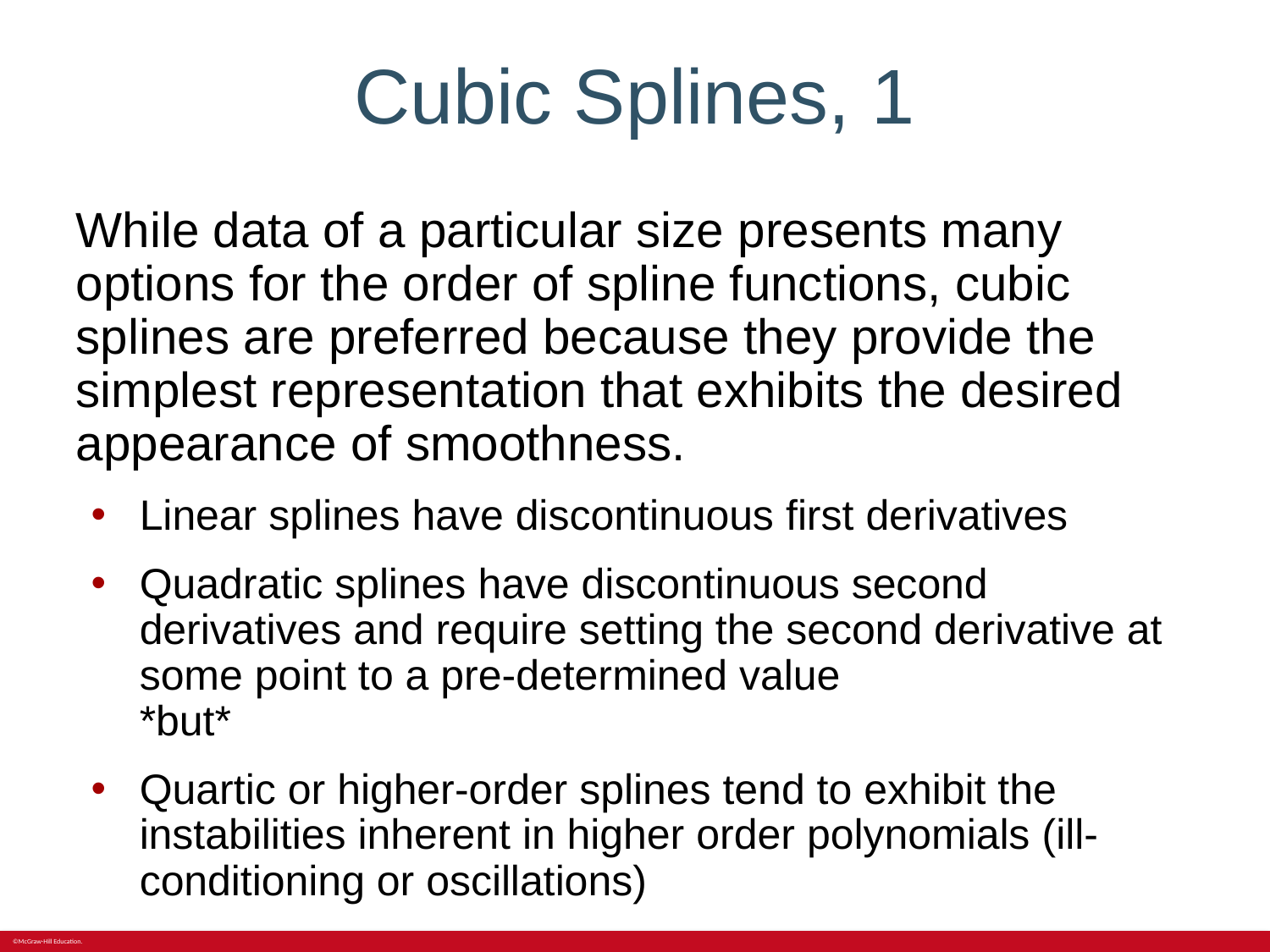

# Cubic Splines, 1
While data of a particular size presents many options for the order of spline functions, cubic splines are preferred because they provide the simplest representation that exhibits the desired appearance of smoothness.
Linear splines have discontinuous first derivatives
Quadratic splines have discontinuous second derivatives and require setting the second derivative at some point to a pre-determined value
*but*
Quartic or higher-order splines tend to exhibit the instabilities inherent in higher order polynomials (ill-conditioning or oscillations)